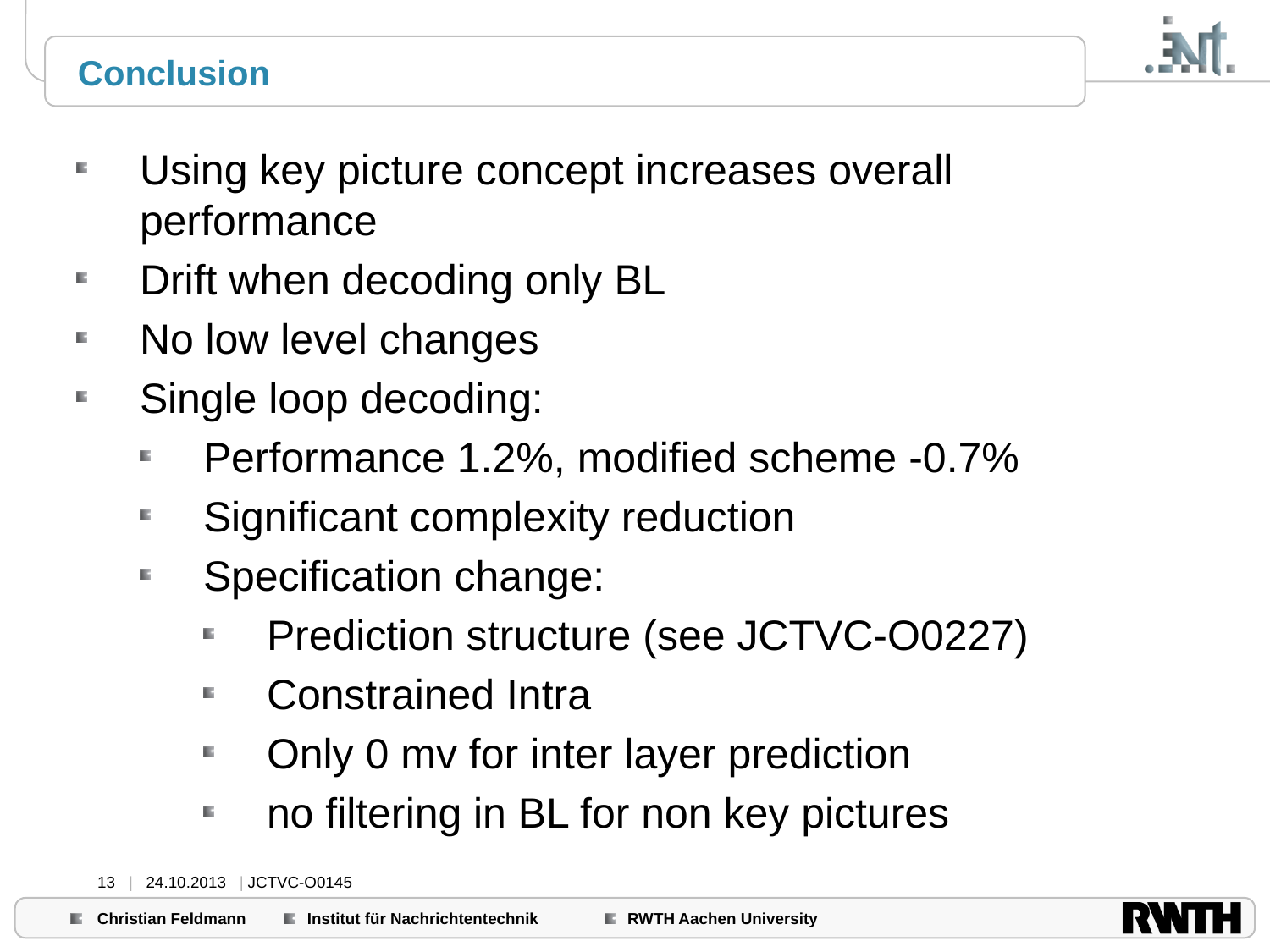

# Conclusion
Using key picture concept increases overall performance
Drift when decoding only BL
No low level changes
Single loop decoding:
Performance 1.2%, modified scheme -0.7%
Significant complexity reduction
Specification change:
Prediction structure (see JCTVC-O0227)
Constrained Intra
Only 0 mv for inter layer prediction
no filtering in BL for non key pictures

13   |   24.10.2013   | JCTVC-O0145